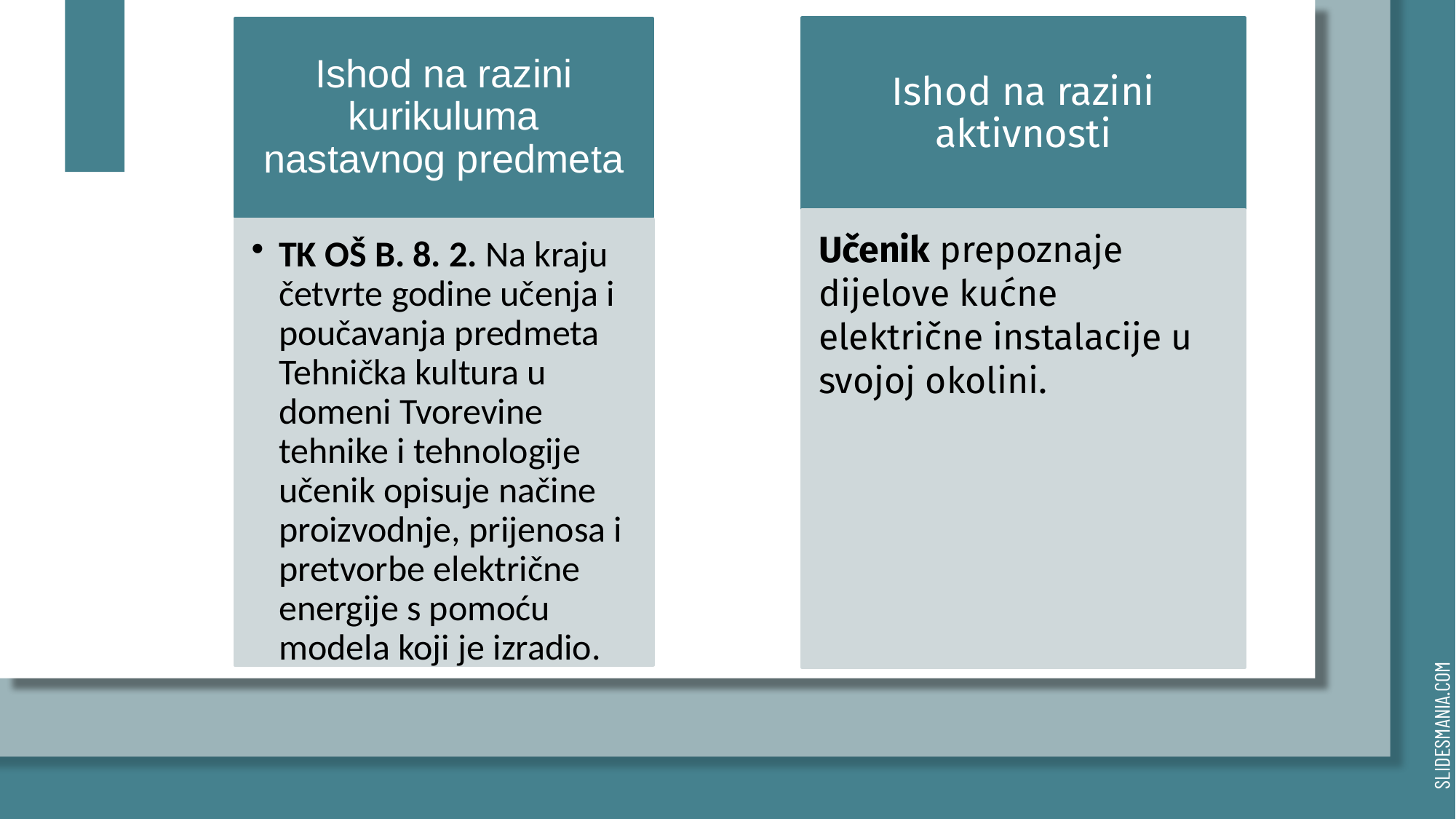

Ishod na razini aktivnosti
Ishod na razini kurikuluma nastavnog predmeta
Učenik prepoznaje dijelove kućne električne instalacije u svojoj okolini.

TK OŠ B. 8. 2. Na kraju četvrte godine učenja i poučavanja predmeta Tehnička kultura u domeni Tvorevine tehnike i tehnologije učenik opisuje načine proizvodnje, prijenosa i pretvorbe električne energije s pomoću modela koji je izradio.